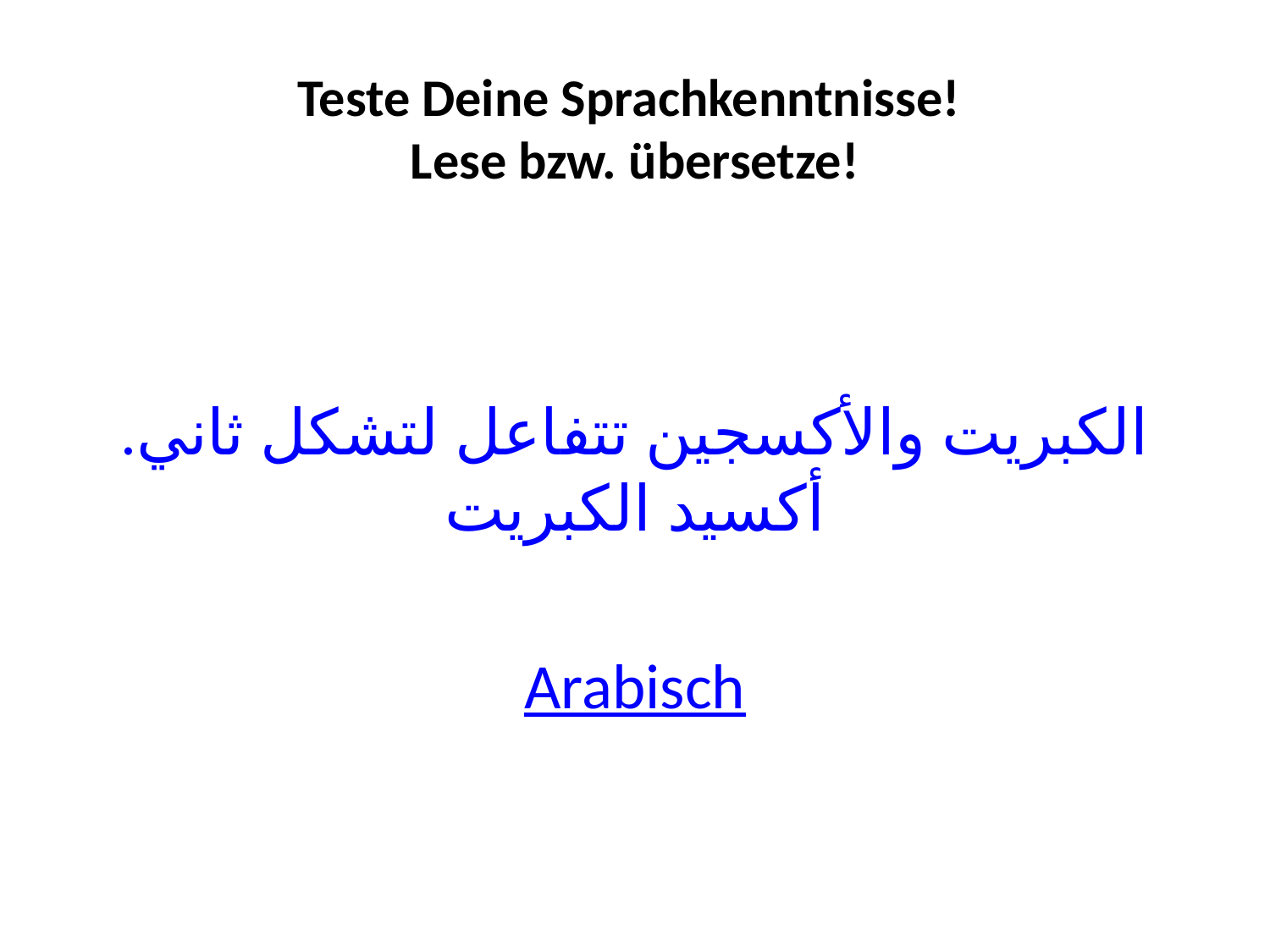

# Teste Deine Sprachkenntnisse! Lese bzw. übersetze!

.الكبريت والأكسجين تتفاعل لتشكل ثاني أكسيد الكبريت

Arabisch

Arabisch: